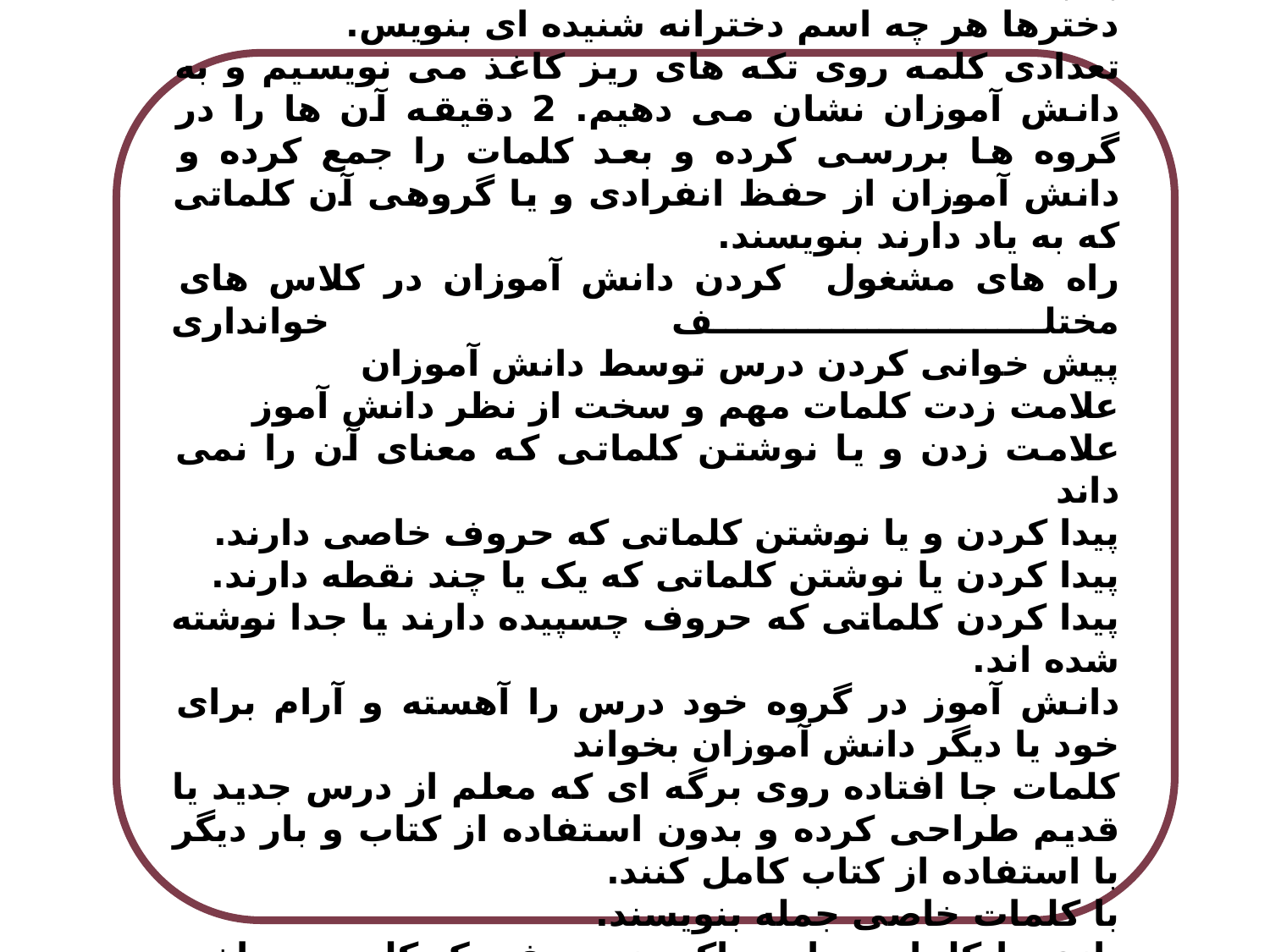

هر چه اسم آدم یا درخت یا گیاه بلدی بنویس 50 کلمه به بالا
دخترها هر چه اسم دخترانه شنیده ای بنویس.
تعدادی کلمه روی تکه های ریز کاغذ می نویسیم و به دانش آموزان نشان می دهیم. 2 دقیقه آن ها را در گروه ها بررسی کرده و بعد کلمات را جمع کرده و دانش آموزان از حفظ انفرادی و یا گروهی آن کلماتی که به یاد دارند بنویسند.
راه های مشغول  کردن دانش آموزان در کلاس های مختلف خوانداری
پیش خوانی کردن درس توسط دانش آموزان
علامت زدت کلمات مهم و سخت از نظر دانش آموز
علامت زدن و یا نوشتن کلماتی که معنای آن را نمی داند
پیدا کردن و یا نوشتن کلماتی که حروف خاصی دارند.
پیدا کردن یا نوشتن کلماتی که یک یا چند نقطه دارند.
پیدا کردن کلماتی که حروف چسپیده دارند یا جدا نوشته شده اند.
دانش آموز در گروه خود درس را آهسته و آرام برای خود یا دیگر دانش آموزان بخواند
کلمات جا افتاده روی برگه ای که معلم از درس جدید یا قدیم طراحی کرده و بدون استفاده از کتاب و بار دیگر با استفاده از کتاب کامل کنند.
با کلمات خاصی جمله بنویسند.
بازی با کلمات، جابه جاکردن حروف یک کلمه و ساخت کلمه جدید.